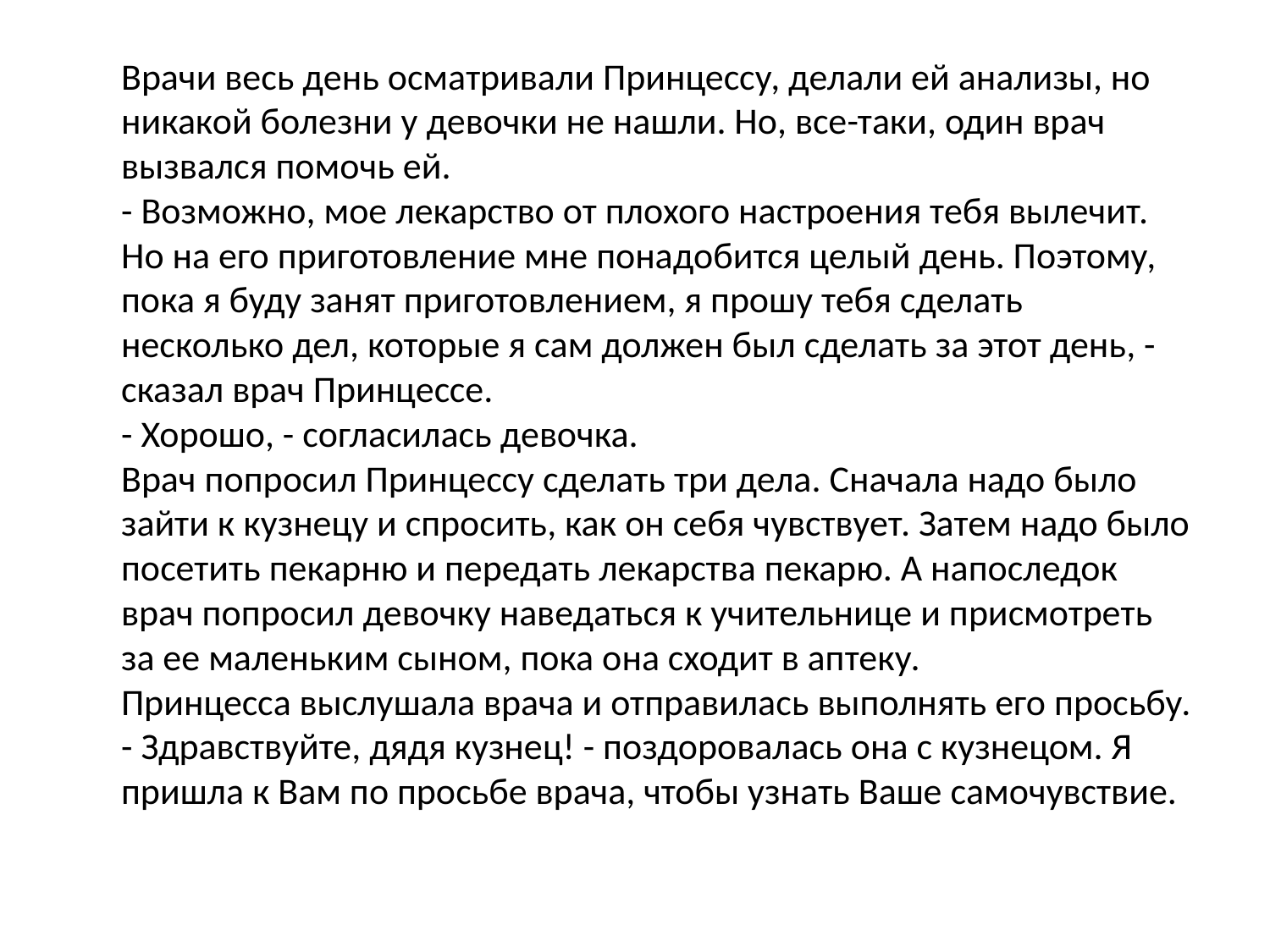

#
	Врачи весь день осматривали Принцессу, делали ей анализы, но никакой болезни у девочки не нашли. Но, все-таки, один врач вызвался помочь ей.
- Возможно, мое лекарство от плохого настроения тебя вылечит. Но на его приготовление мне понадобится целый день. Поэтому, пока я буду занят приготовлением, я прошу тебя сделать несколько дел, которые я сам должен был сделать за этот день, - сказал врач Принцессе.
- Хорошо, - согласилась девочка.
Врач попросил Принцессу сделать три дела. Сначала надо было зайти к кузнецу и спросить, как он себя чувствует. Затем надо было посетить пекарню и передать лекарства пекарю. А напоследок врач попросил девочку наведаться к учительнице и присмотреть за ее маленьким сыном, пока она сходит в аптеку.
Принцесса выслушала врача и отправилась выполнять его просьбу.
- Здравствуйте, дядя кузнец! - поздоровалась она с кузнецом. Я пришла к Вам по просьбе врача, чтобы узнать Ваше самочувствие.